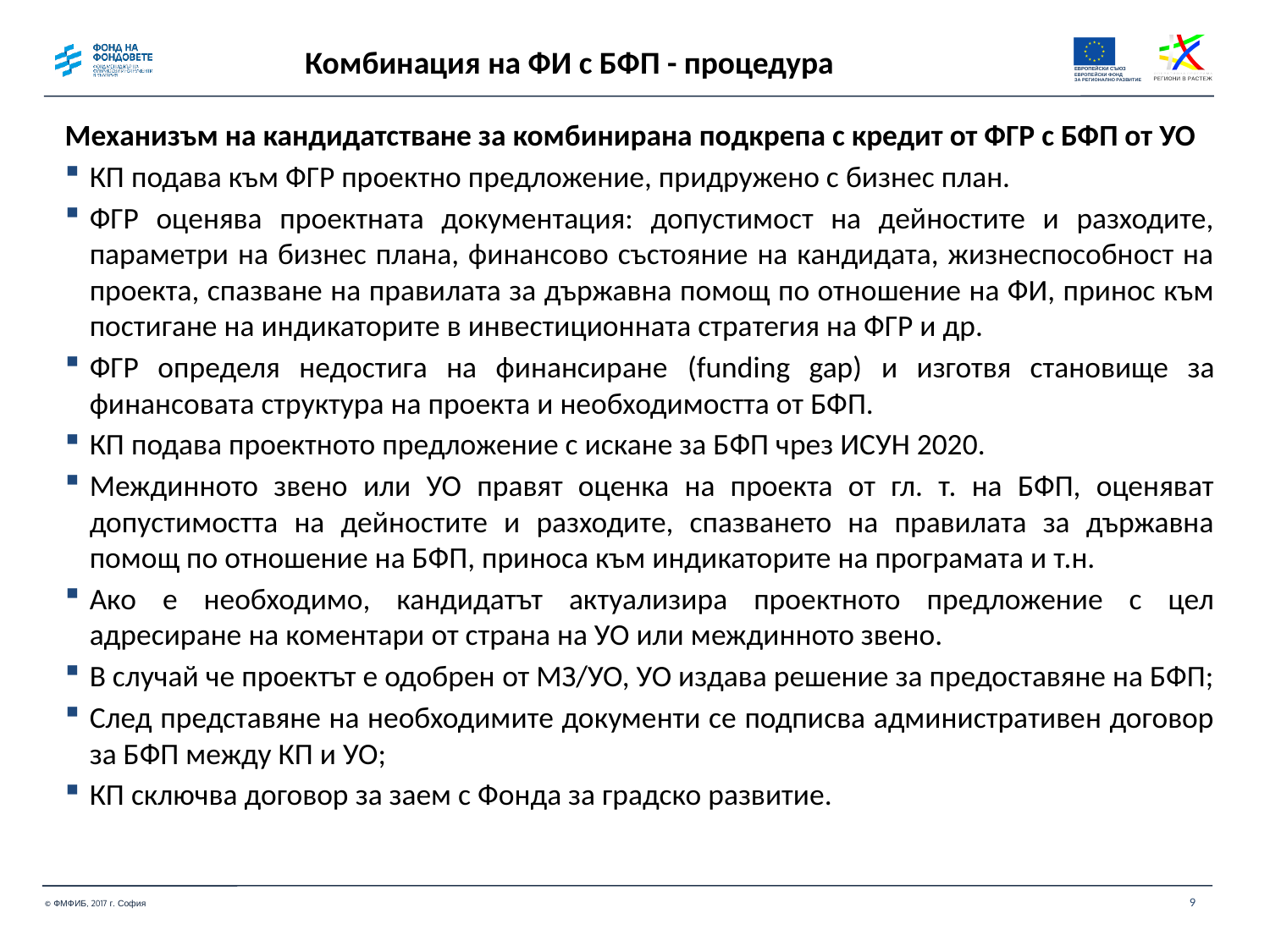

Комбинация на ФИ с БФП - процедура
Механизъм на кандидатстване за комбинирана подкрепа с кредит от ФГР с БФП от УО
КП подава към ФГР проектно предложение, придружено с бизнес план.
ФГР оценява проектната документация: допустимост на дейностите и разходите, параметри на бизнес плана, финансово състояние на кандидата, жизнеспособност на проекта, спазване на правилата за държавна помощ по отношение на ФИ, принос към постигане на индикаторите в инвестиционната стратегия на ФГР и др.
ФГР определя недостига на финансиране (funding gap) и изготвя становище за финансовата структура на проекта и необходимостта от БФП.
КП подава проектното предложение с искане за БФП чрез ИСУН 2020.
Междинното звено или УО правят оценка на проекта от гл. т. на БФП, оценяват допустимостта на дейностите и разходите, спазването на правилата за държавна помощ по отношение на БФП, приноса към индикаторите на програмата и т.н.
Ако е необходимо, кандидатът актуализира проектното предложение с цел адресиране на коментари от страна на УО или междинното звено.
В случай че проектът е одобрен от МЗ/УО, УО издава решение за предоставяне на БФП;
След представяне на необходимите документи се подписва административен договор за БФП между КП и УО;
КП сключва договор за заем с Фонда за градско развитие.

9